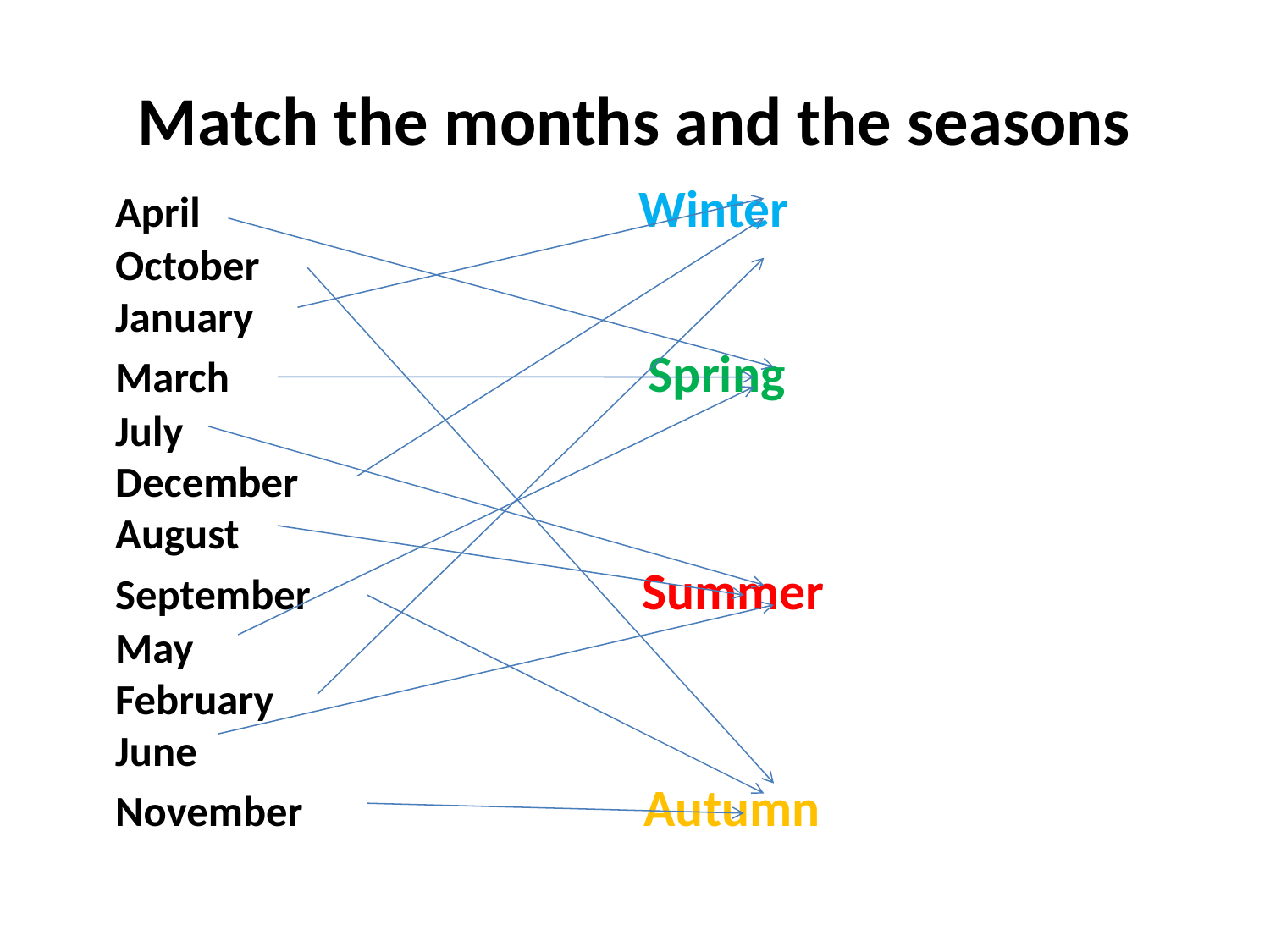

# Match the months and the seasons
    April                                             Winter
October
January
March                                           Spring
July
December
August
September                                  Summer
May
February
June
November                                   Autumn